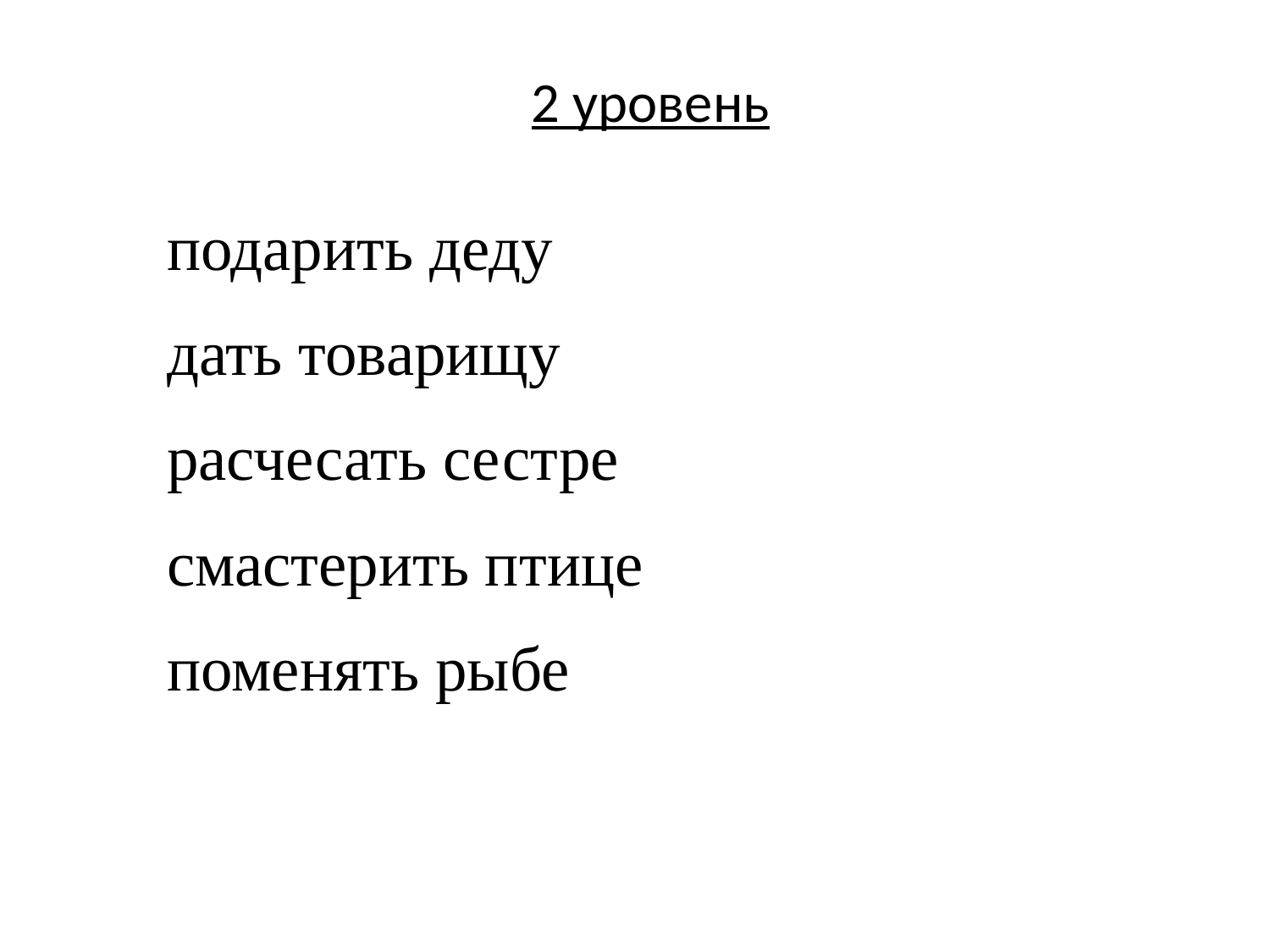

2 уровень
| подарить деду дать товарищу расчесать сестре смастерить птице поменять рыбе |
| --- |